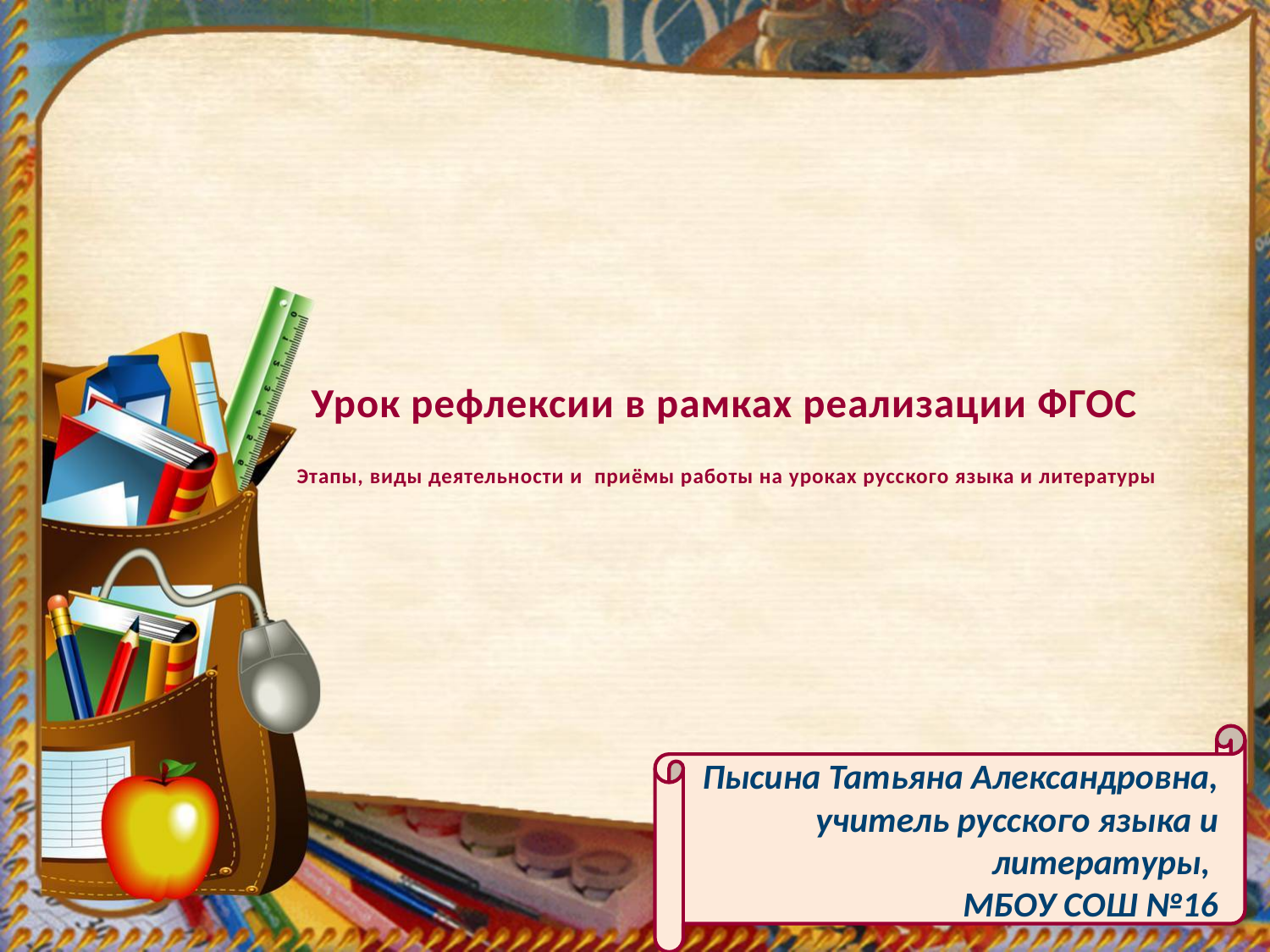

# Урок рефлексии в рамках реализации ФГОС Этапы, виды деятельности и  приёмы работы на уроках русского языка и литературы

Пысина Татьяна Александровна, учитель русского языка и литературы,
МБОУ СОШ №16